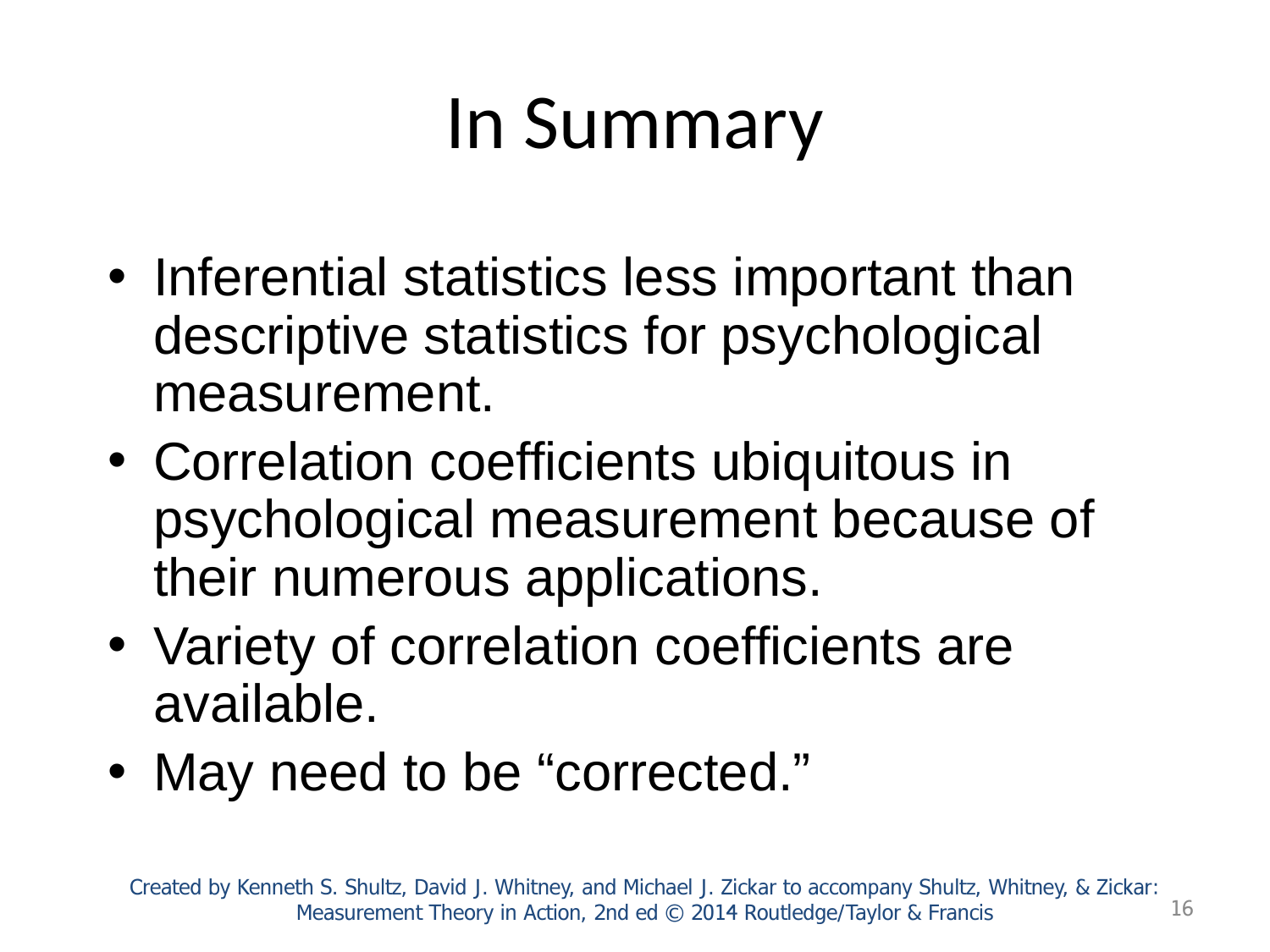

# In Summary
Inferential statistics less important than descriptive statistics for psychological measurement.
Correlation coefficients ubiquitous in psychological measurement because of their numerous applications.
Variety of correlation coefficients are available.
May need to be “corrected.”
Created by Kenneth S. Shultz, David J. Whitney, and Michael J. Zickar to accompany Shultz, Whitney, & Zickar: Measurement Theory in Action, 2nd ed © 2014 Routledge/Taylor & Francis
16